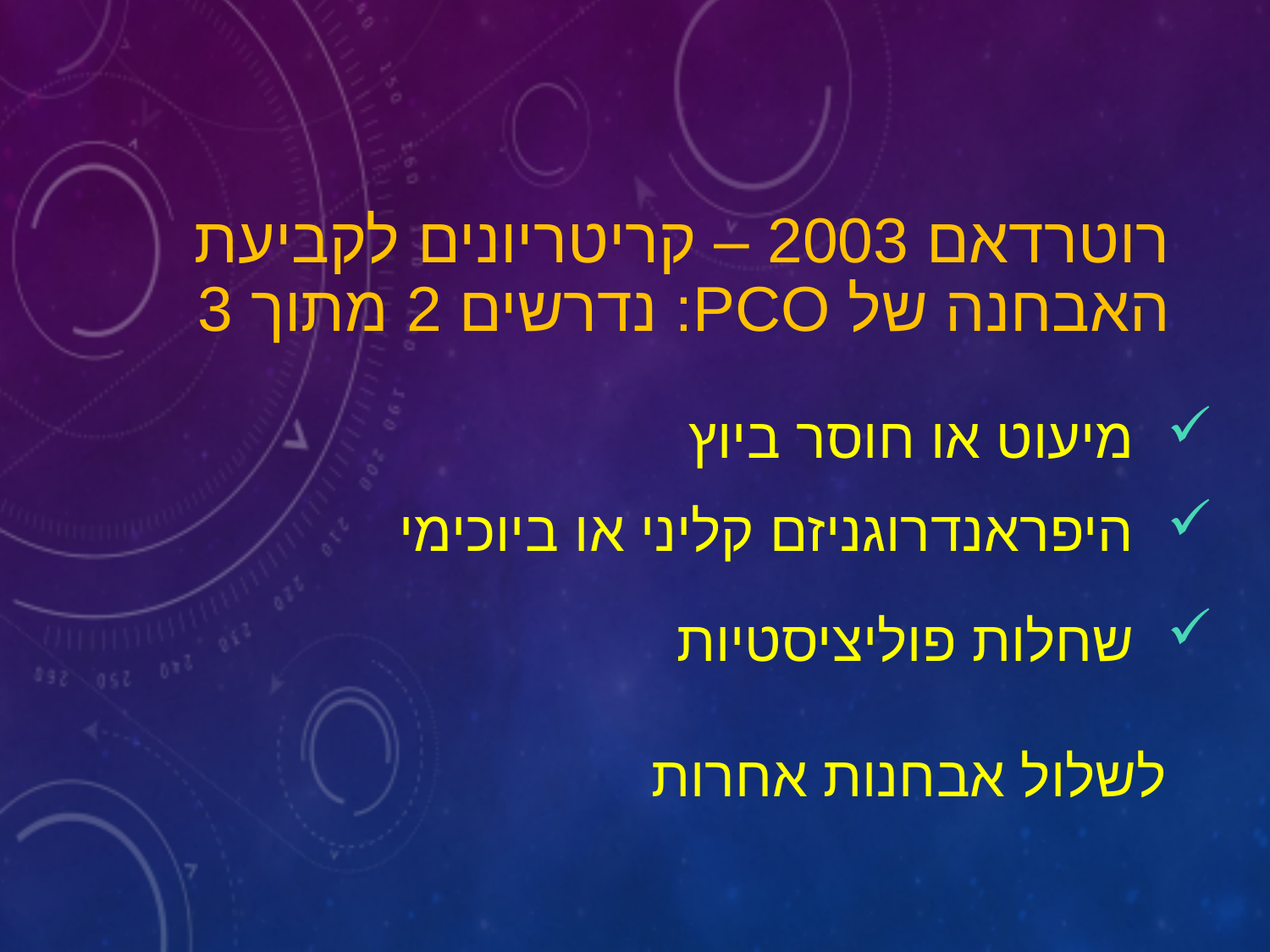

# רוטרדאם 2003 – קריטריונים לקביעת האבחנה של PCO: נדרשים 2 מתוך 3
 מיעוט או חוסר ביוץ

 היפראנדרוגניזם קליני או ביוכימי

 שחלות פוליציסטיות

   לשלול אבחנות אחרות